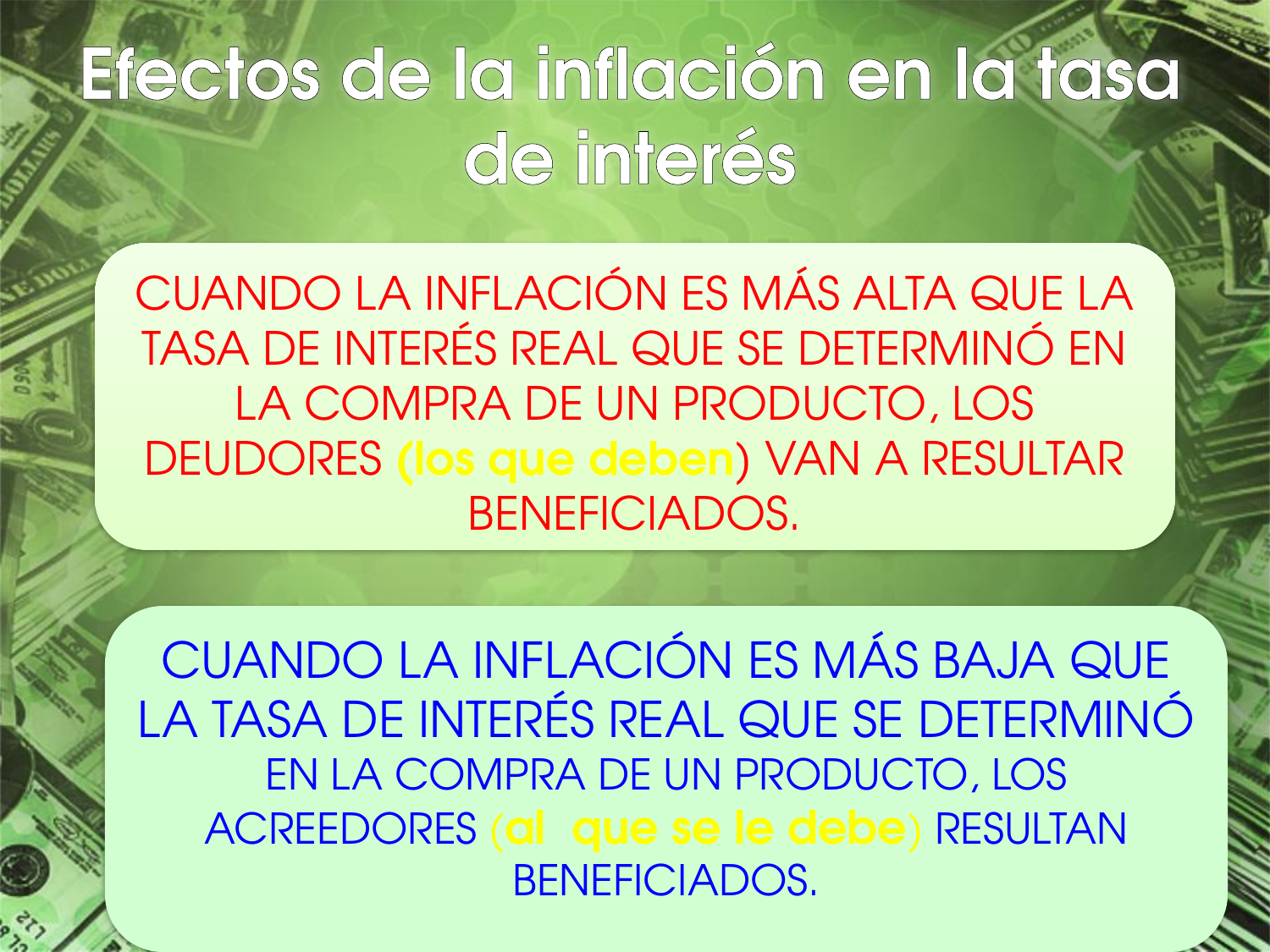

# Efectos de la inflación en la tasa de interés
Cuando la inflación es más alta que la tasa de interés real que se determinó en la compra de un producto, los deudores (los que deben) van a resultar beneficiados.
Cuando la inflación es más baja que la tasa de interés real que se determinó en la compra de un producto, los acreedores (al  que se le debe) resultan beneficiados.